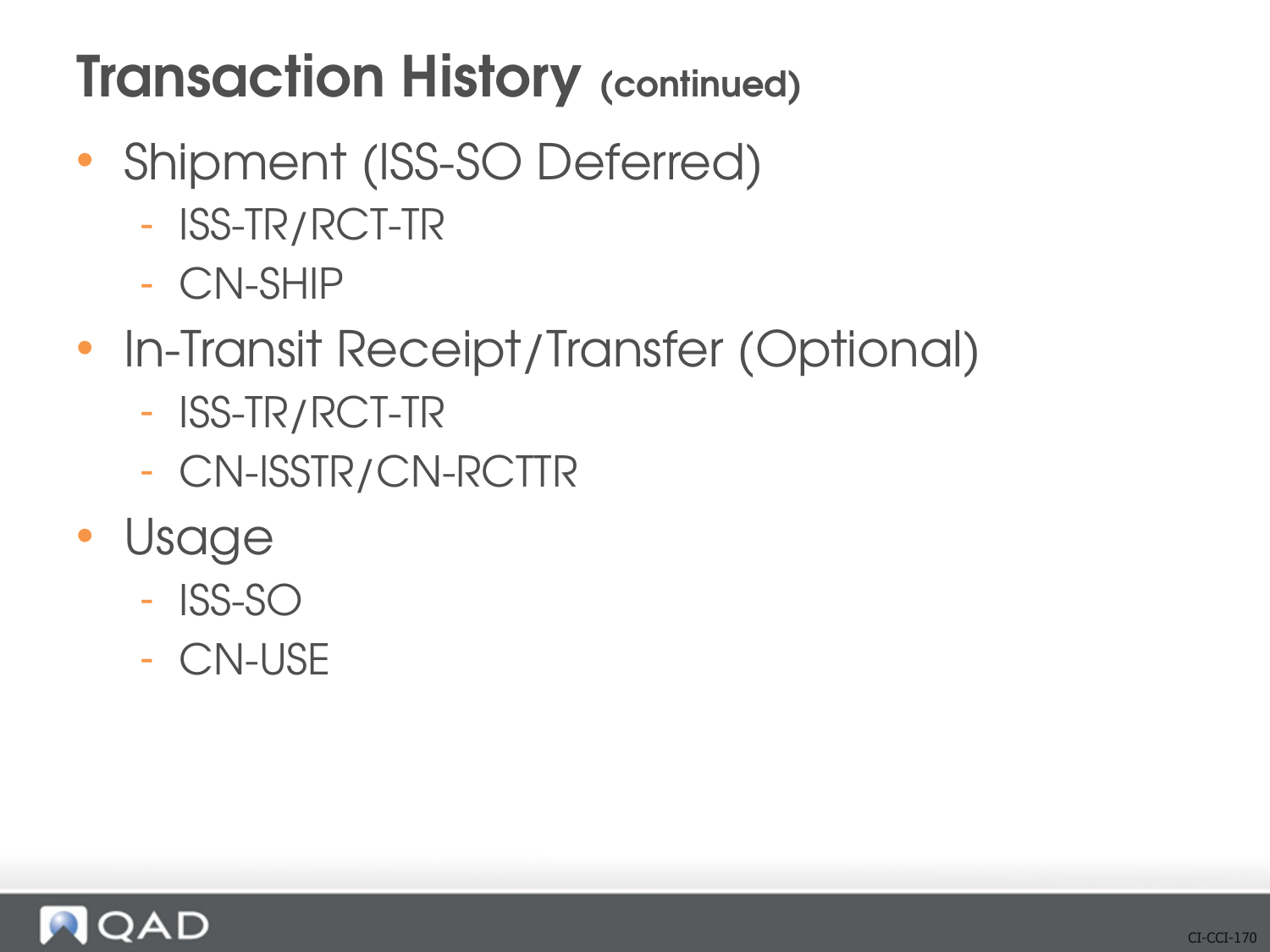

# Transaction History (continued)
Shipment (ISS-SO Deferred)
ISS-TR/RCT-TR
CN-SHIP
In-Transit Receipt/Transfer (Optional)
ISS-TR/RCT-TR
CN-ISSTR/CN-RCTTR
Usage
ISS-SO
CN-USE

CI-CCI-170